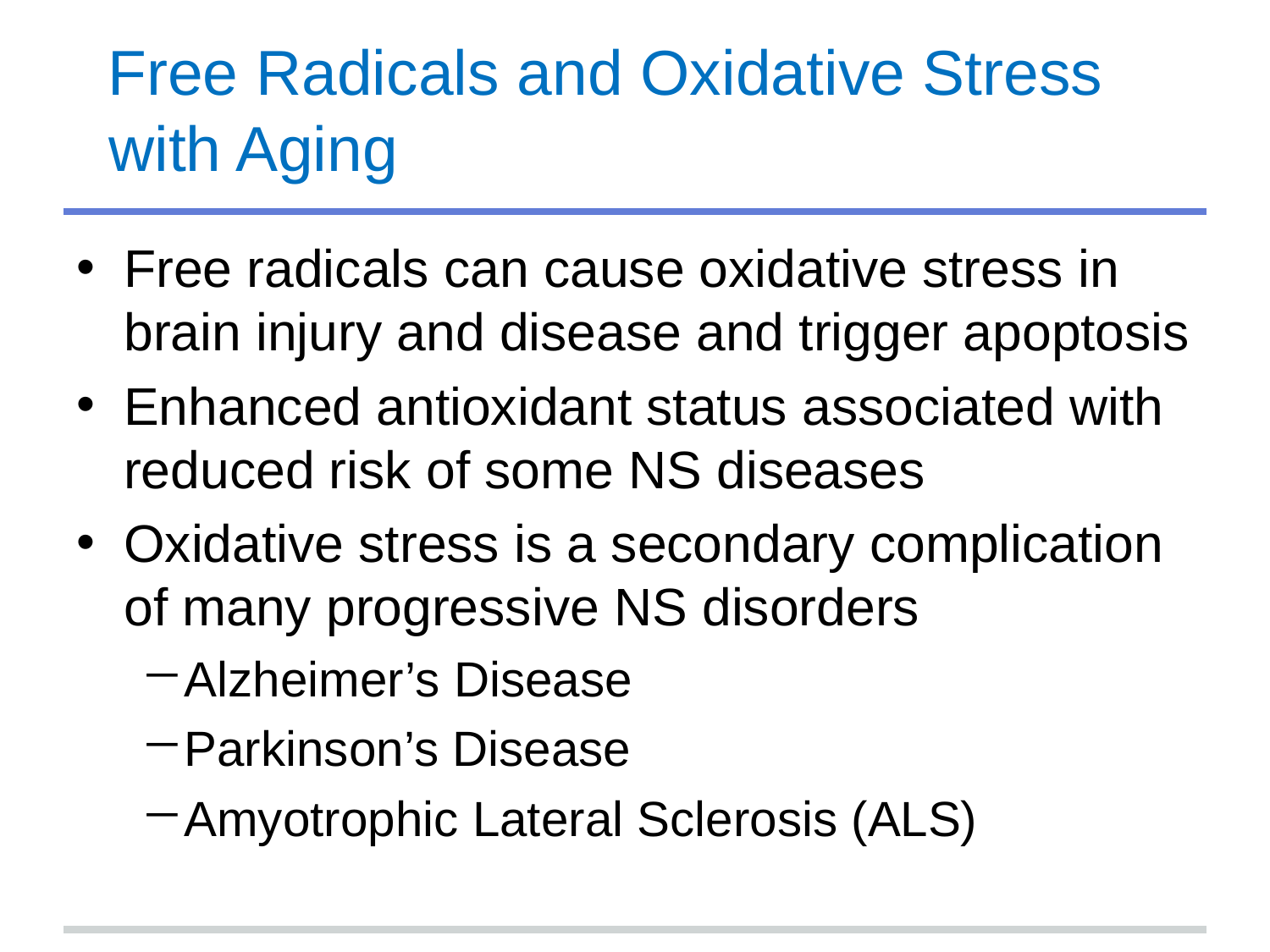

# Free Radicals and Oxidative Stress with Aging
Free radicals can cause oxidative stress in brain injury and disease and trigger apoptosis
Enhanced antioxidant status associated with reduced risk of some NS diseases
Oxidative stress is a secondary complication of many progressive NS disorders
Alzheimer’s Disease
Parkinson’s Disease
Amyotrophic Lateral Sclerosis (ALS)